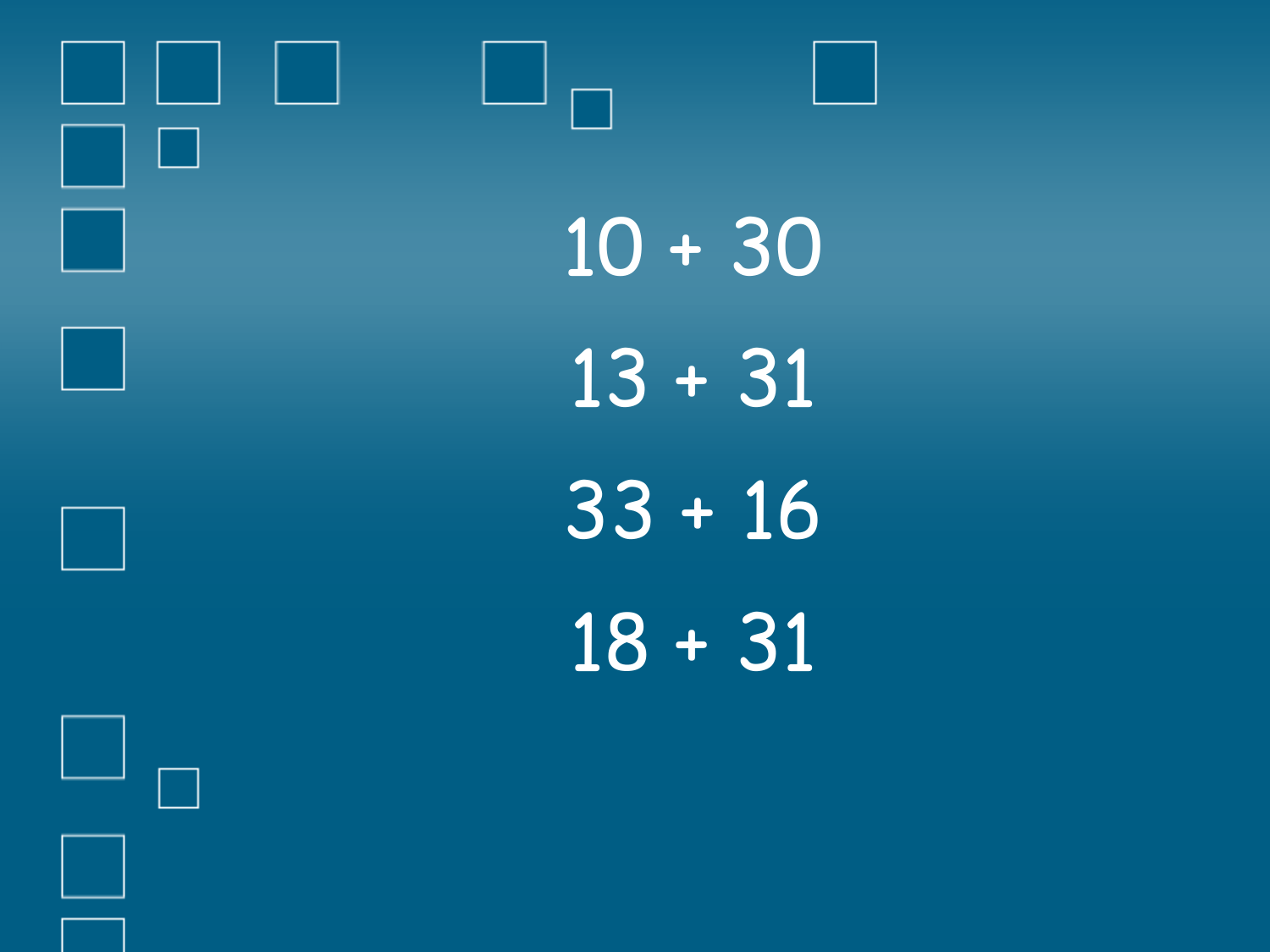

10 + 30
13 + 31
33 + 16
18 + 31